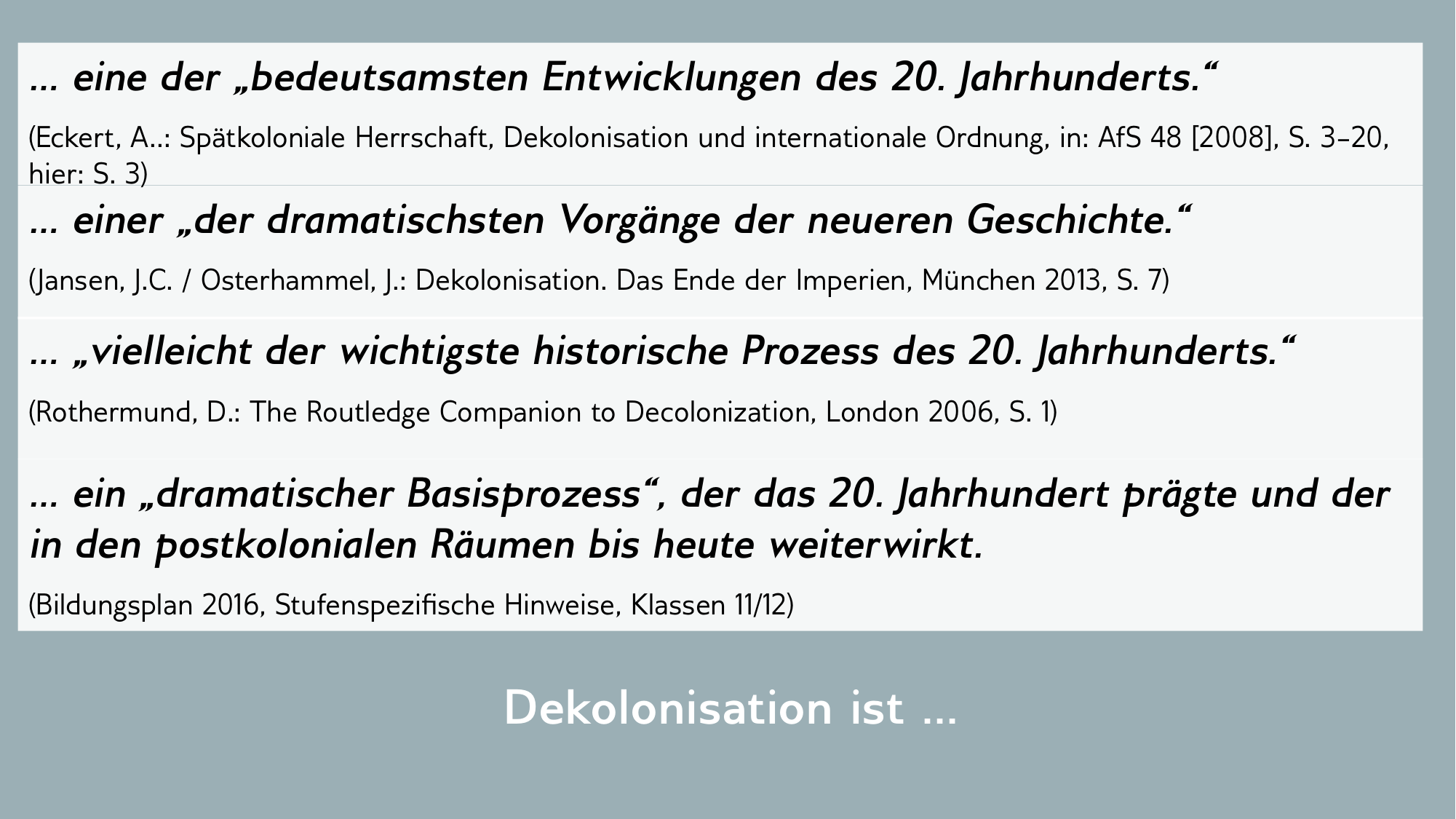

… eine der „bedeutsamsten Entwicklungen des 20. Jahrhunderts.“
(Eckert, A..: Spätkoloniale Herrschaft, Dekolonisation und internationale Ordnung, in: AfS 48 [2008], S. 3–20, hier: S. 3)

… einer „der dramatischsten Vorgänge der neueren Geschichte.“
(Jansen, J.C. / Osterhammel, J.: Dekolonisation. Das Ende der Imperien, München 2013, S. 7)

… „vielleicht der wichtigste historische Prozess des 20. Jahrhunderts.“
(Rothermund, D.: The Routledge Companion to Decolonization, London 2006, S. 1)

… ein „dramatischer Basisprozess“, der das 20. Jahrhundert prägte und der in den postkolonialen Räumen bis heute weiterwirkt.
(Bildungsplan 2016, Stufenspezifische Hinweise, Klassen 11/12)

Dekolonisation ist …